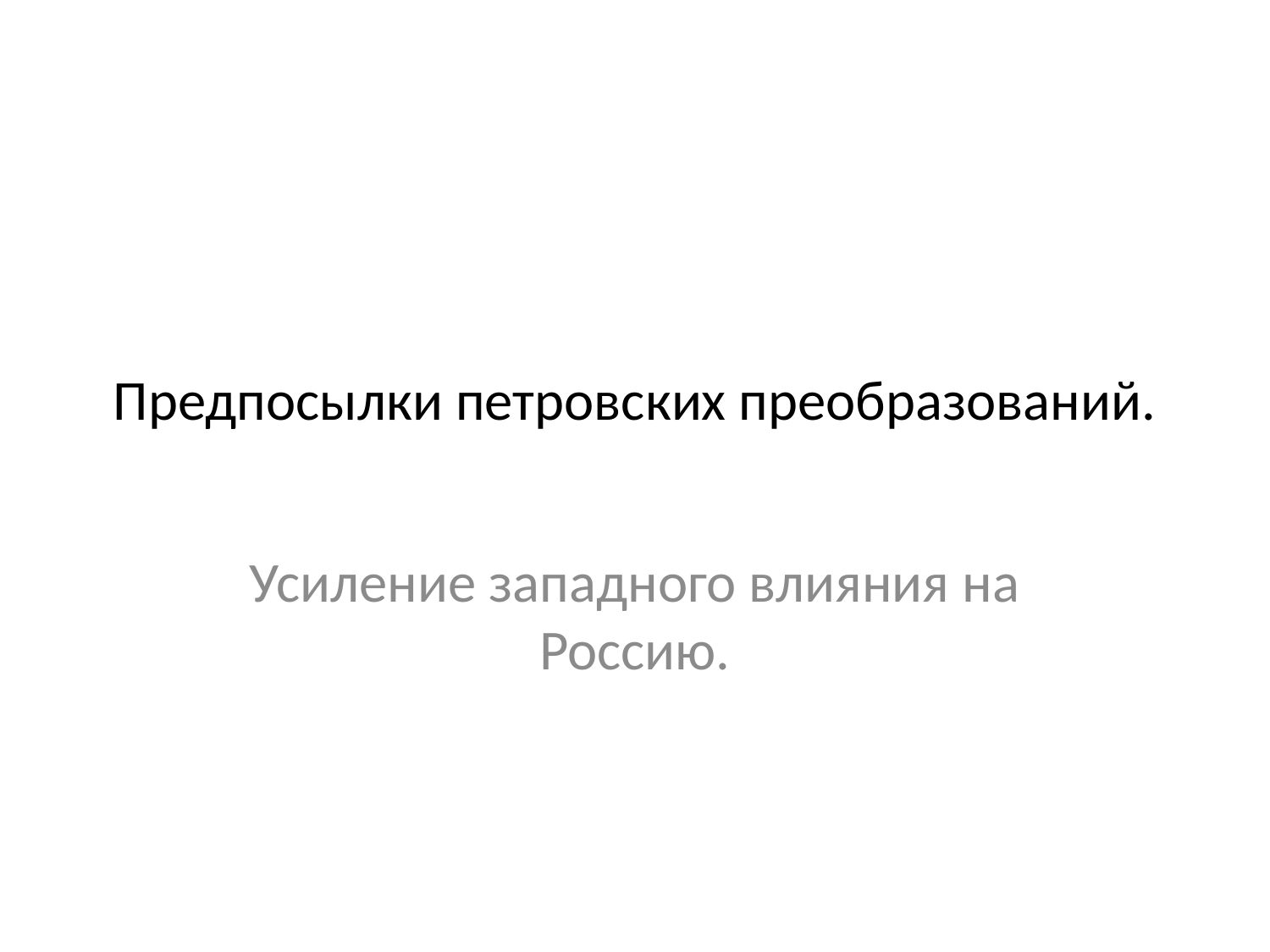

# Предпосылки петровских преобразований.
Усиление западного влияния на Россию.